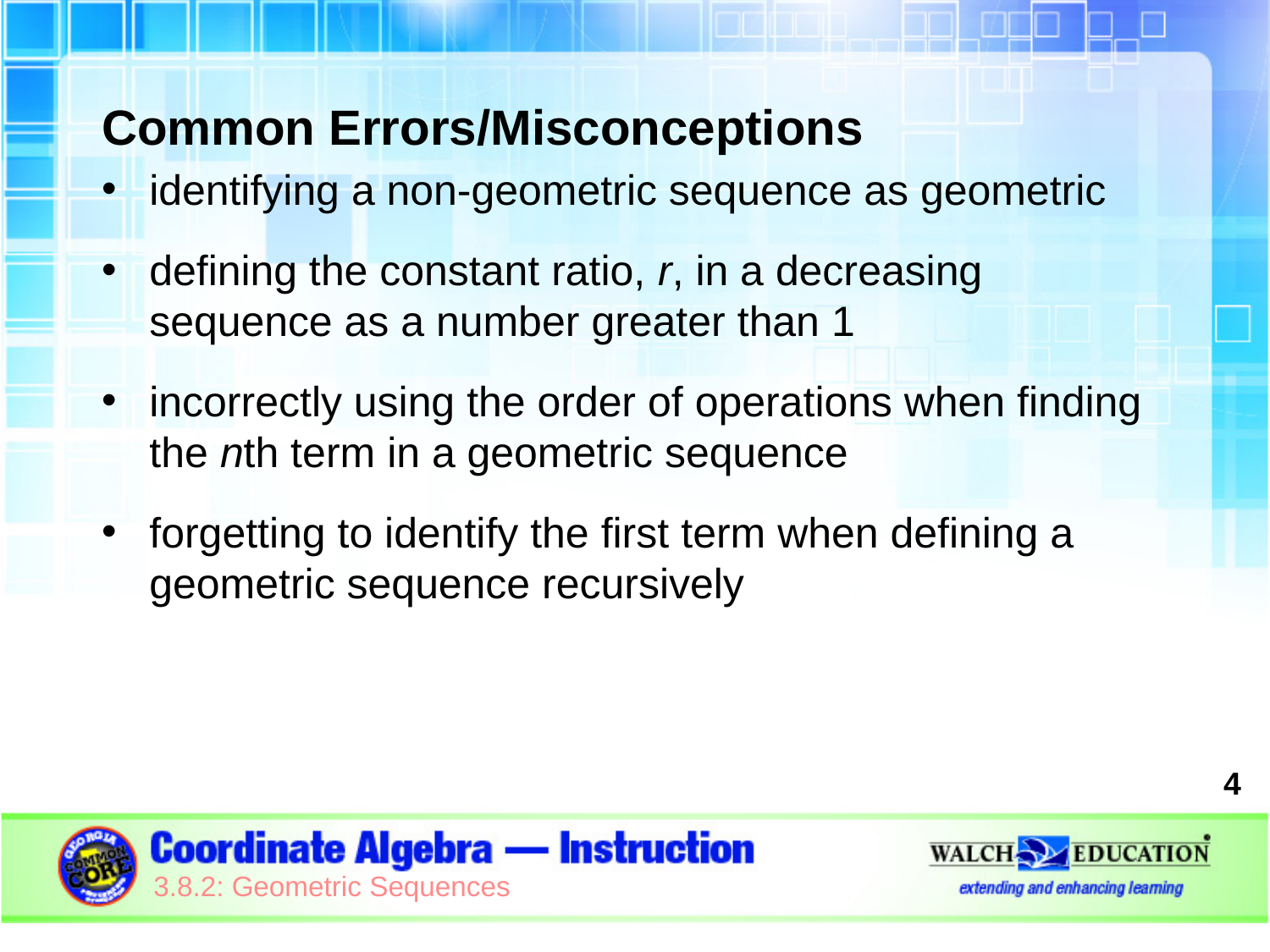

Common Errors/Misconceptions
identifying a non-geometric sequence as geometric
defining the constant ratio, r, in a decreasing sequence as a number greater than 1
incorrectly using the order of operations when finding the nth term in a geometric sequence
forgetting to identify the first term when defining a geometric sequence recursively
4
3.8.2: Geometric Sequences